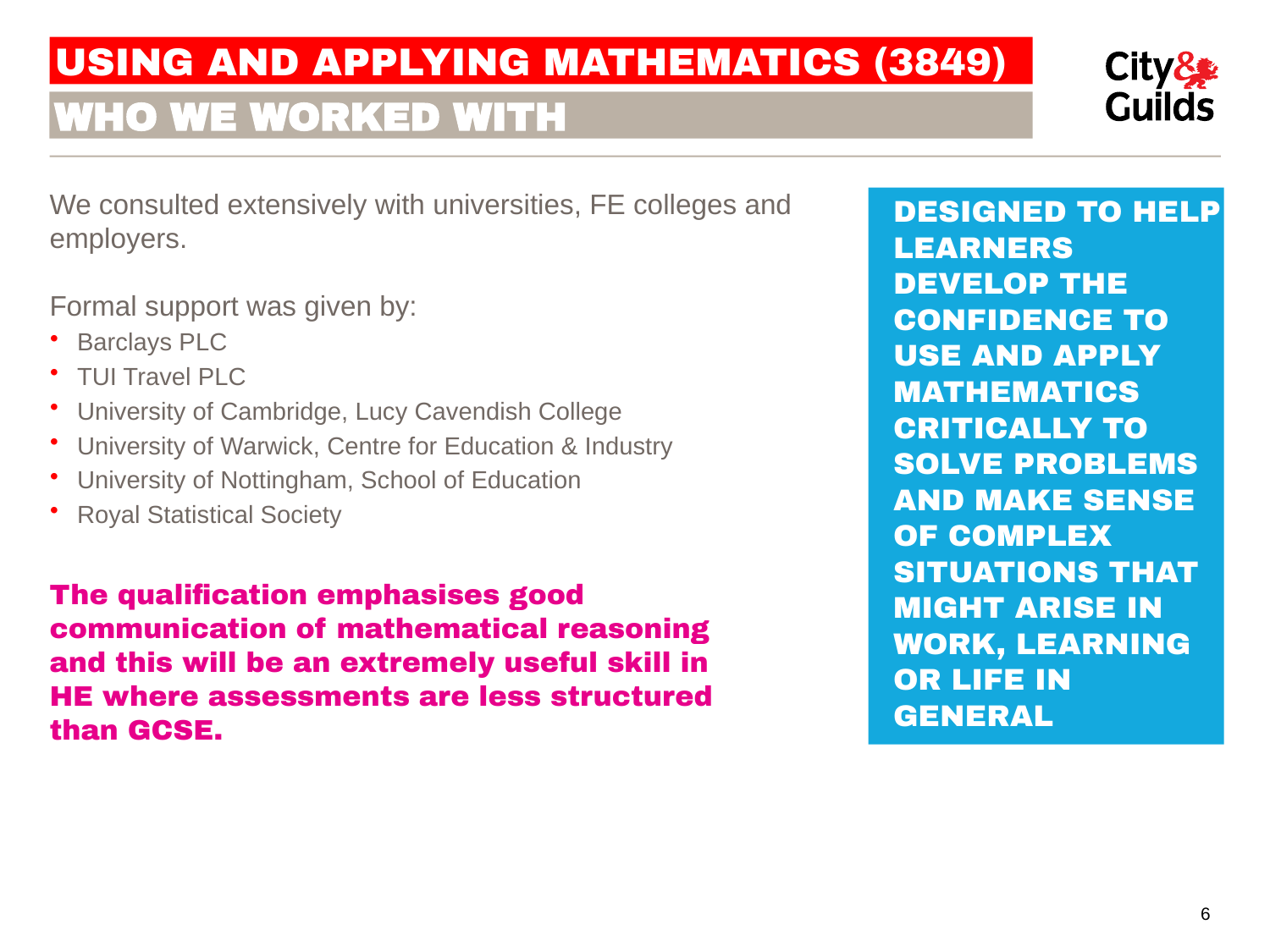

# USING AND APPLYING MATHEMATICS (3849)
WHO WE WORKED WITH
We consulted extensively with universities, FE colleges and employers.

Formal support was given by:
Barclays PLC
TUI Travel PLC
University of Cambridge, Lucy Cavendish College
University of Warwick, Centre for Education & Industry
University of Nottingham, School of Education
Royal Statistical Society

The qualification emphasises good
communication of mathematical reasoning
and this will be an extremely useful skill in
HE where assessments are less structured
than GCSE.

DESIGNED TO HELP LEARNERS DEVELOP THE CONFIDENCE TO USE AND APPLY MATHEMATICS CRITICALLY TO SOLVE PROBLEMS AND MAKE SENSE OF COMPLEX SITUATIONS THAT MIGHT ARISE IN WORK, LEARNING OR LIFE IN GENERAL